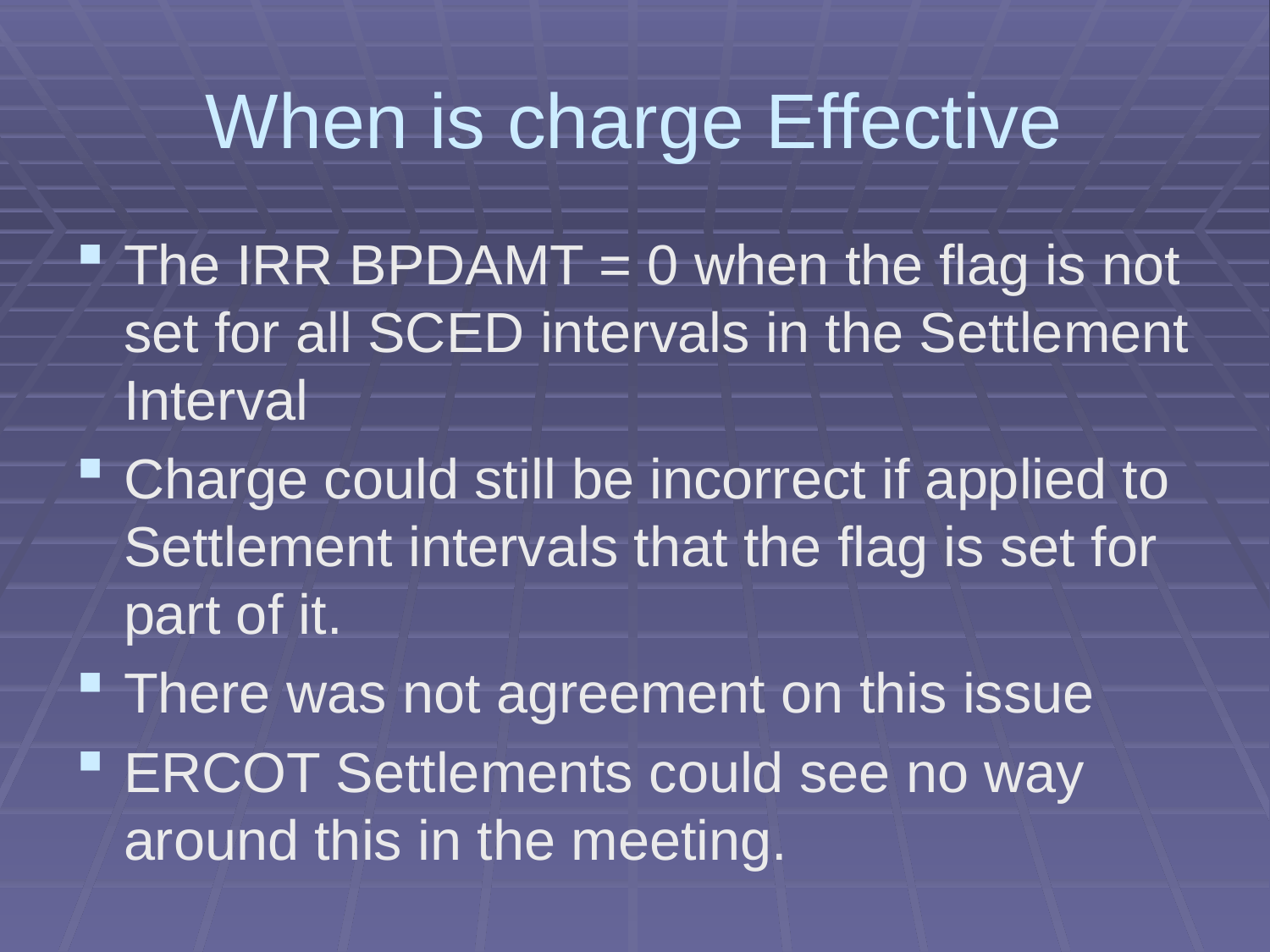

# When is charge Effective
The IRR BPDAMT = 0 when the flag is not set for all SCED intervals in the Settlement Interval
Charge could still be incorrect if applied to Settlement intervals that the flag is set for part of it.
There was not agreement on this issue
ERCOT Settlements could see no way around this in the meeting.